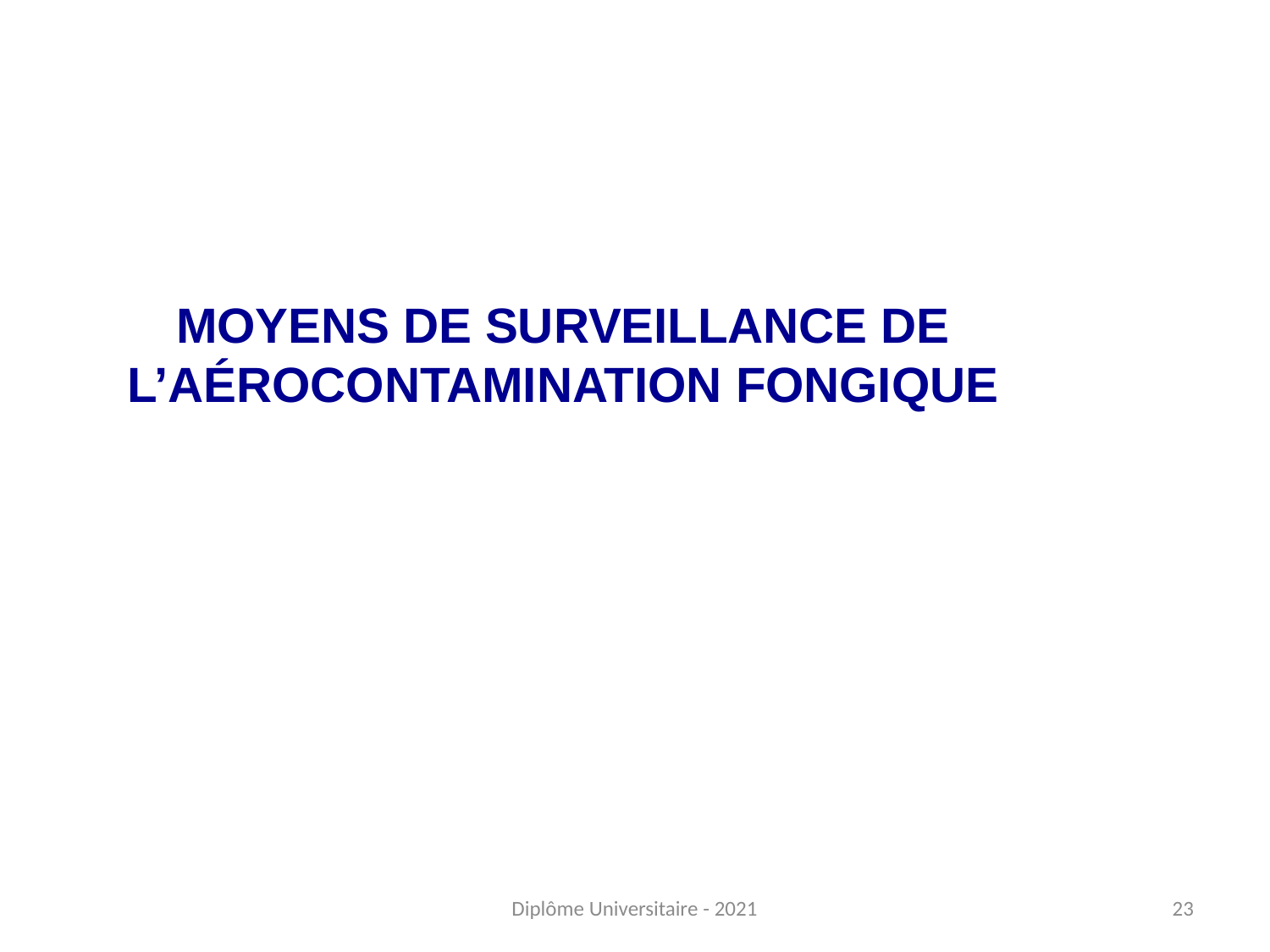

# Moyens de surveillance de l’aérocontamination fongique
23
Diplôme Universitaire - 2021